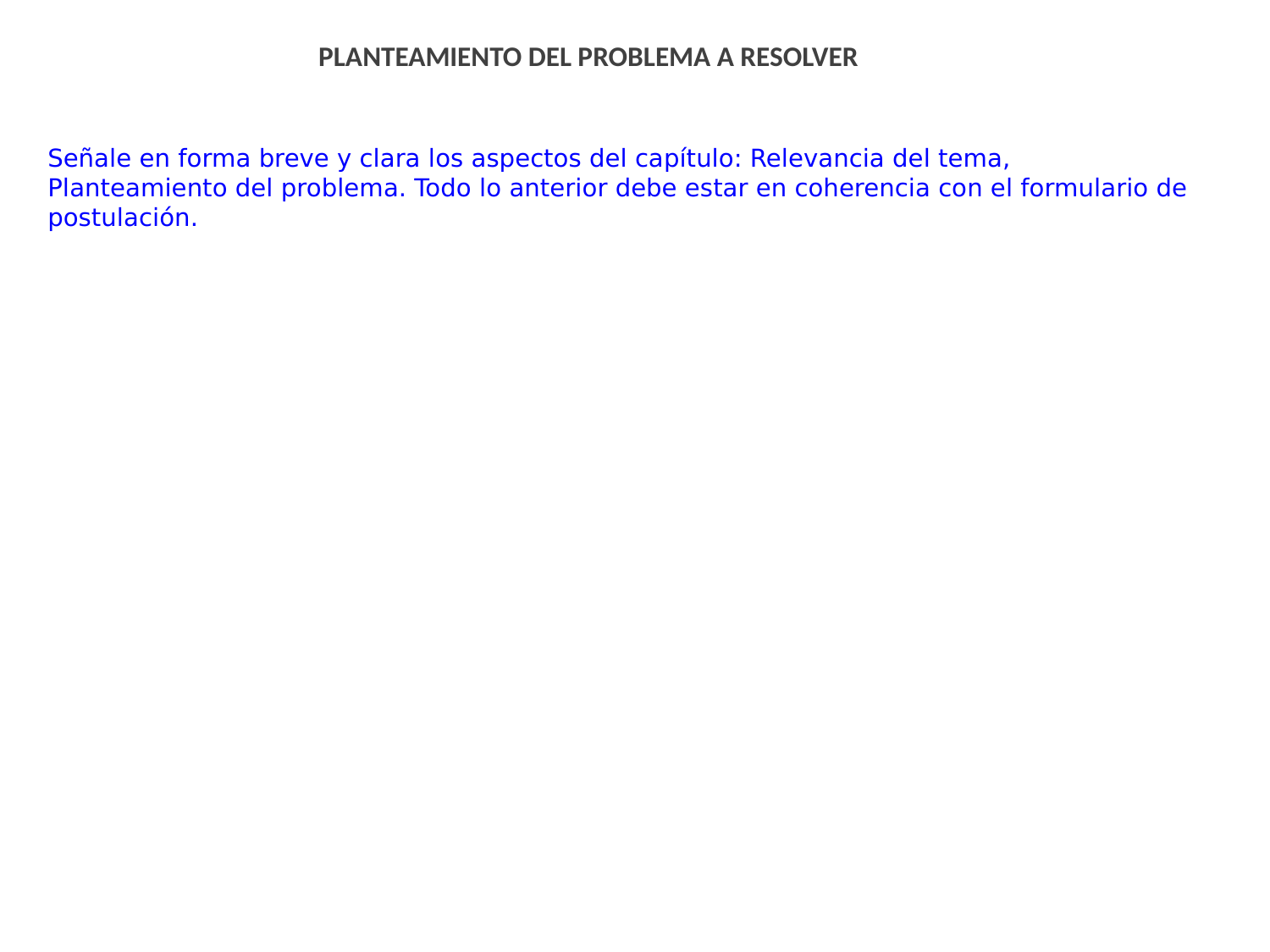

PLANTEAMIENTO DEL PROBLEMA A RESOLVER
Señale en forma breve y clara los aspectos del capítulo: Relevancia del tema, Planteamiento del problema. Todo lo anterior debe estar en coherencia con el formulario de postulación.